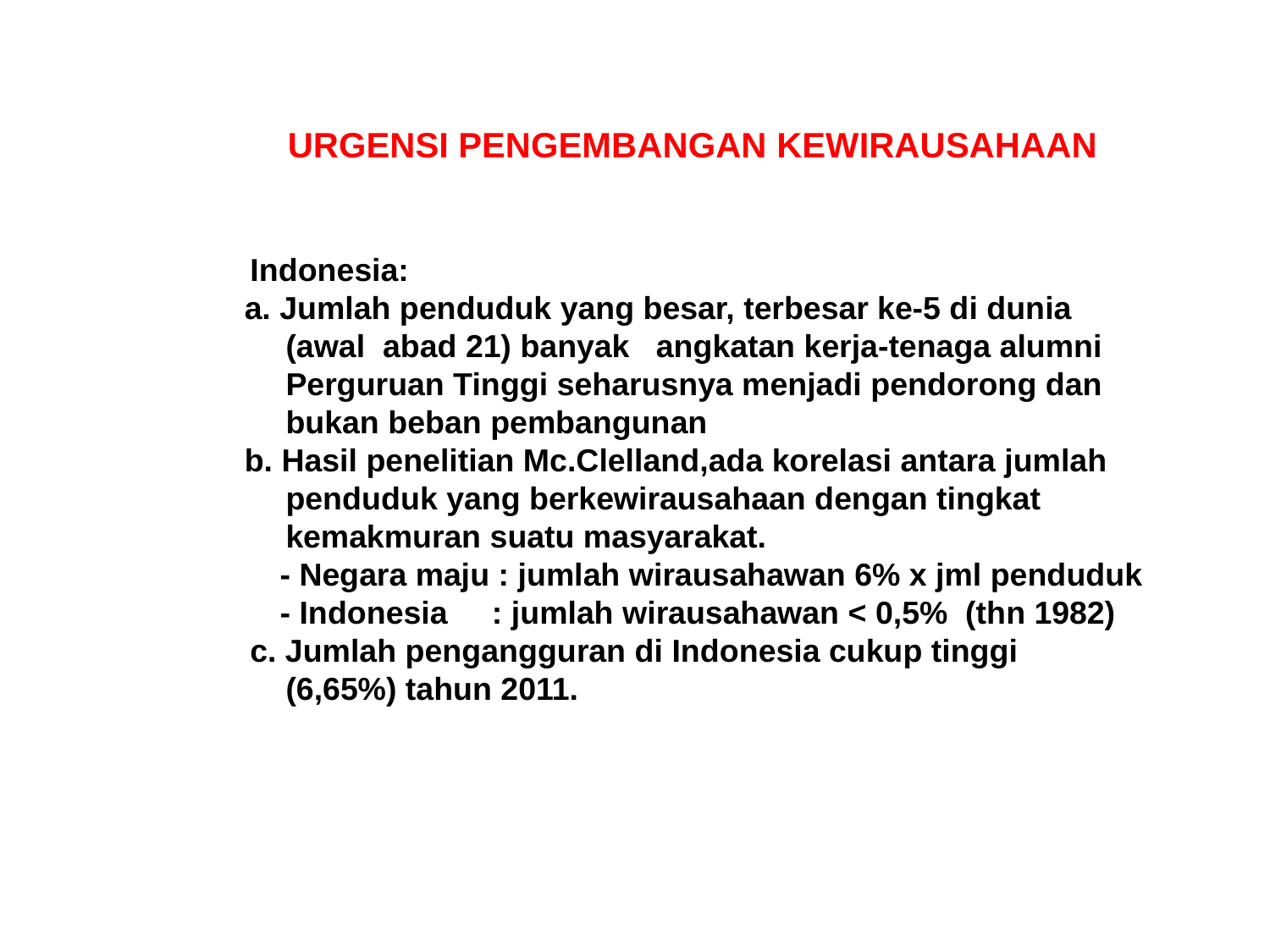

URGENSI PENGEMBANGAN KEWIRAUSAHAAN
      Indonesia:
	a. Jumlah penduduk yang besar, terbesar ke-5 di dunia
          (awal  abad 21) banyak   angkatan kerja-tenaga alumni
          Perguruan Tinggi seharusnya menjadi pendorong dan
          bukan beban pembangunan
	b. Hasil penelitian Mc.Clelland,ada korelasi antara jumlah
          penduduk yang berkewirausahaan dengan tingkat
          kemakmuran suatu masyarakat.
	    - Negara maju : jumlah wirausahawan 6% x jml penduduk
	    - Indonesia     : jumlah wirausahawan < 0,5%  (thn 1982)
      c. Jumlah pengangguran di Indonesia cukup tinggi
          (6,65%) tahun 2011.